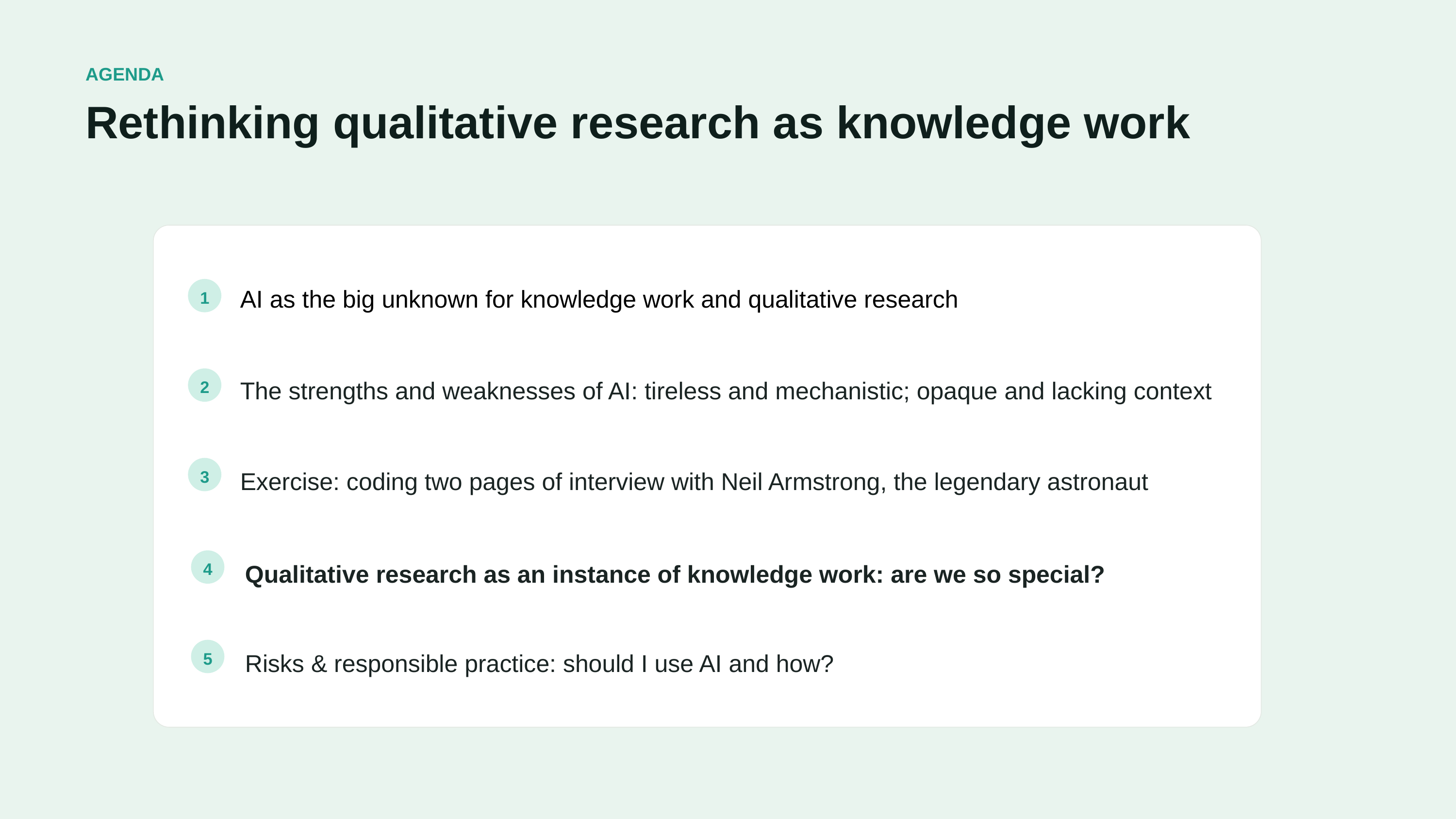

AGENDA
Rethinking qualitative research as knowledge work

AI as the big unknown for knowledge work and qualitative research
1

The strengths and weaknesses of AI: tireless and mechanistic; opaque and lacking context
2

Exercise: coding two pages of interview with Neil Armstrong, the legendary astronaut
3

4

Qualitative research as an instance of knowledge work: are we so special?

5

Risks & responsible practice: should I use AI and how?